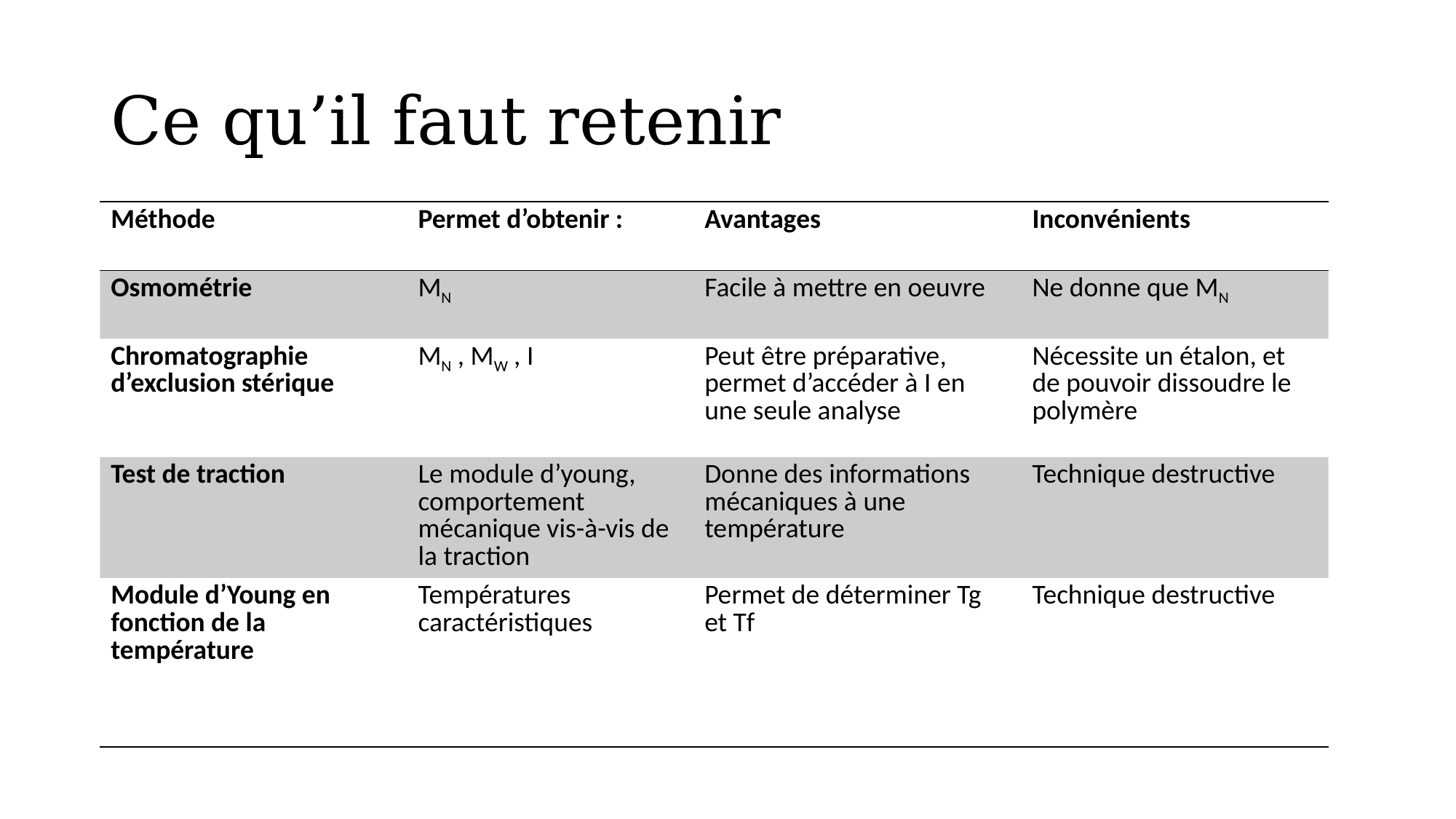

# Ce qu’il faut retenir
| Méthode | Permet d’obtenir : | Avantages | Inconvénients |
| --- | --- | --- | --- |
| Osmométrie | MN | Facile à mettre en oeuvre | Ne donne que MN |
| Chromatographie d’exclusion stérique | MN , MW , I | Peut être préparative, permet d’accéder à I en une seule analyse | Nécessite un étalon, et de pouvoir dissoudre le polymère |
| Test de traction | Le module d’young, comportement mécanique vis-à-vis de la traction | Donne des informations mécaniques à une température | Technique destructive |
| Module d’Young en fonction de la température | Températures caractéristiques | Permet de déterminer Tg et Tf | Technique destructive |